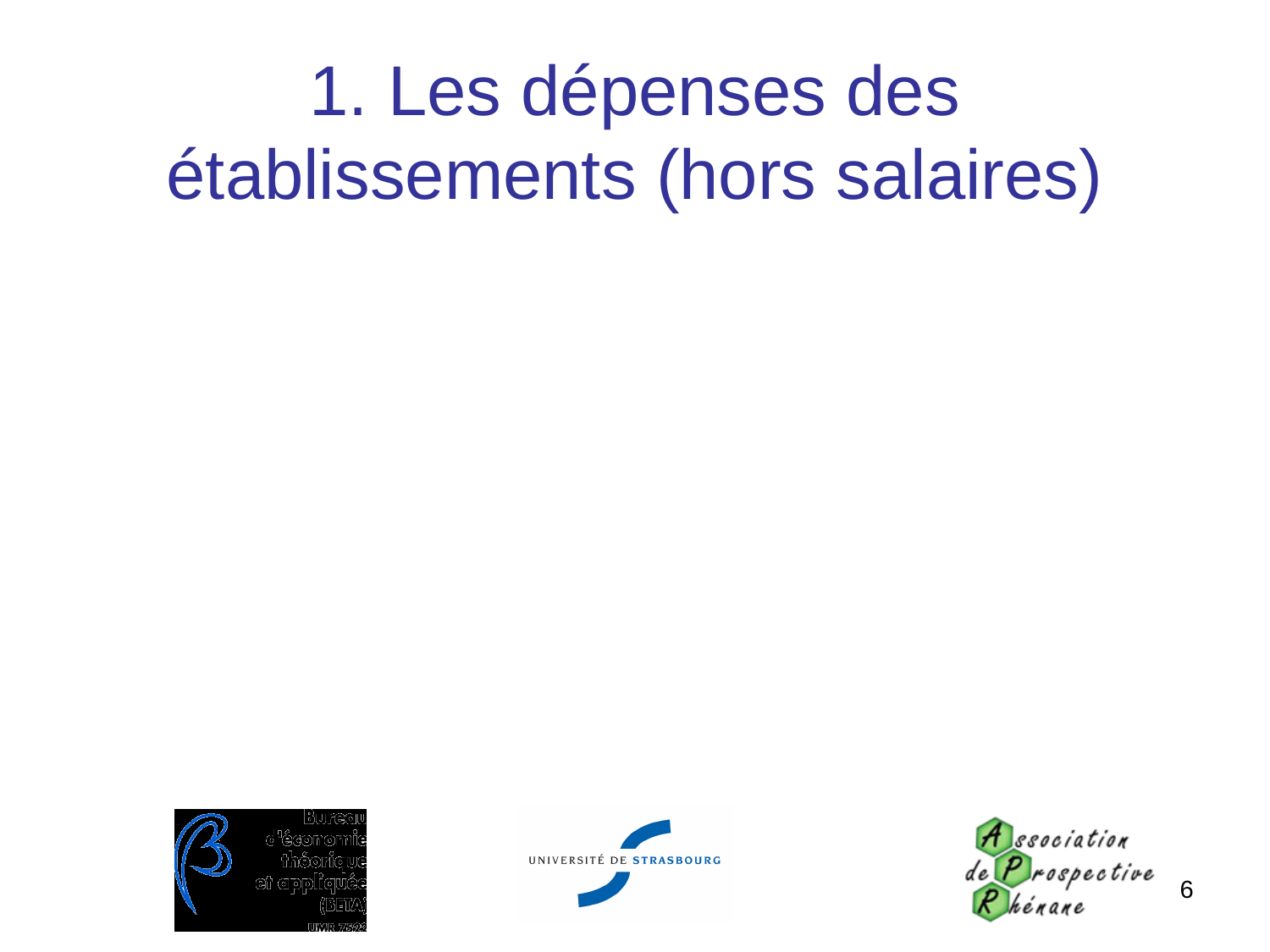

# 1. Les dépenses des établissements (hors salaires)

A) Investissement: équipements lourds et immobilier
B) Fonctionnement: fluides, fournitures et petits matériels
Problèmes méthodologiques:
repérer dans les documents comptables les fournisseurs et leur localisation géographique est une tâche longue et fastidieuse
la centralisation comptable et l’homogénéité des pratiques entre établissements publics était très théorique! De plus, certains partenaires n’ont pas été très coopératifs…
Tout ce travail pour évaluer un impact qui n’est pas apparu a posteriori comme le plus intéressant…

6